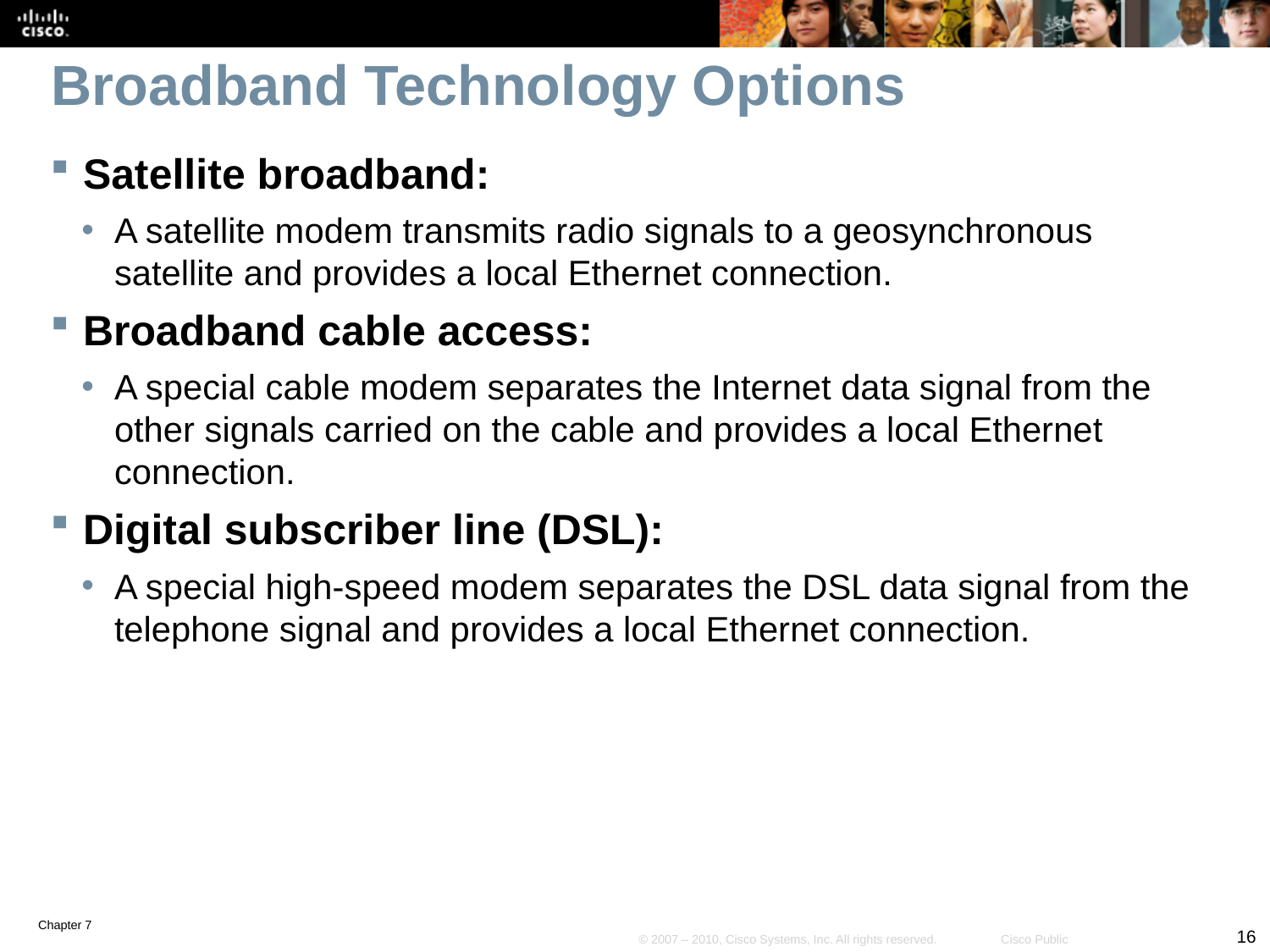

# Broadband Technology Options
Satellite broadband:
A satellite modem transmits radio signals to a geosynchronous satellite and provides a local Ethernet connection.
Broadband cable access:
A special cable modem separates the Internet data signal from the other signals carried on the cable and provides a local Ethernet connection.
Digital subscriber line (DSL):
A special high-speed modem separates the DSL data signal from the telephone signal and provides a local Ethernet connection.